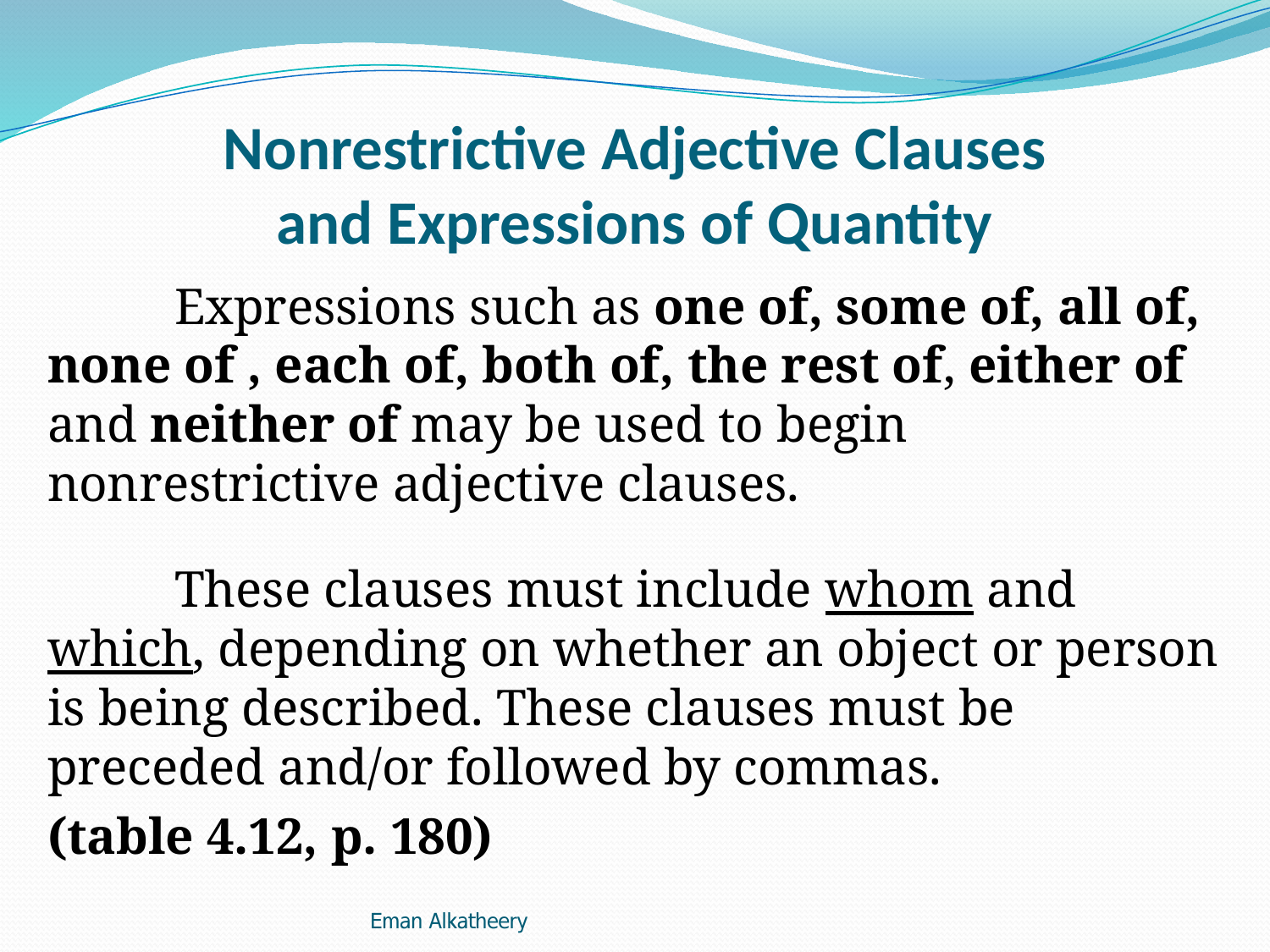

# Nonrestrictive Adjective Clauses and Expressions of Quantity
	Expressions such as one of, some of, all of, none of , each of, both of, the rest of, either of and neither of may be used to begin nonrestrictive adjective clauses.

	These clauses must include whom and which, depending on whether an object or person is being described. These clauses must be preceded and/or followed by commas.
(table 4.12, p. 180)
Eman Alkatheery